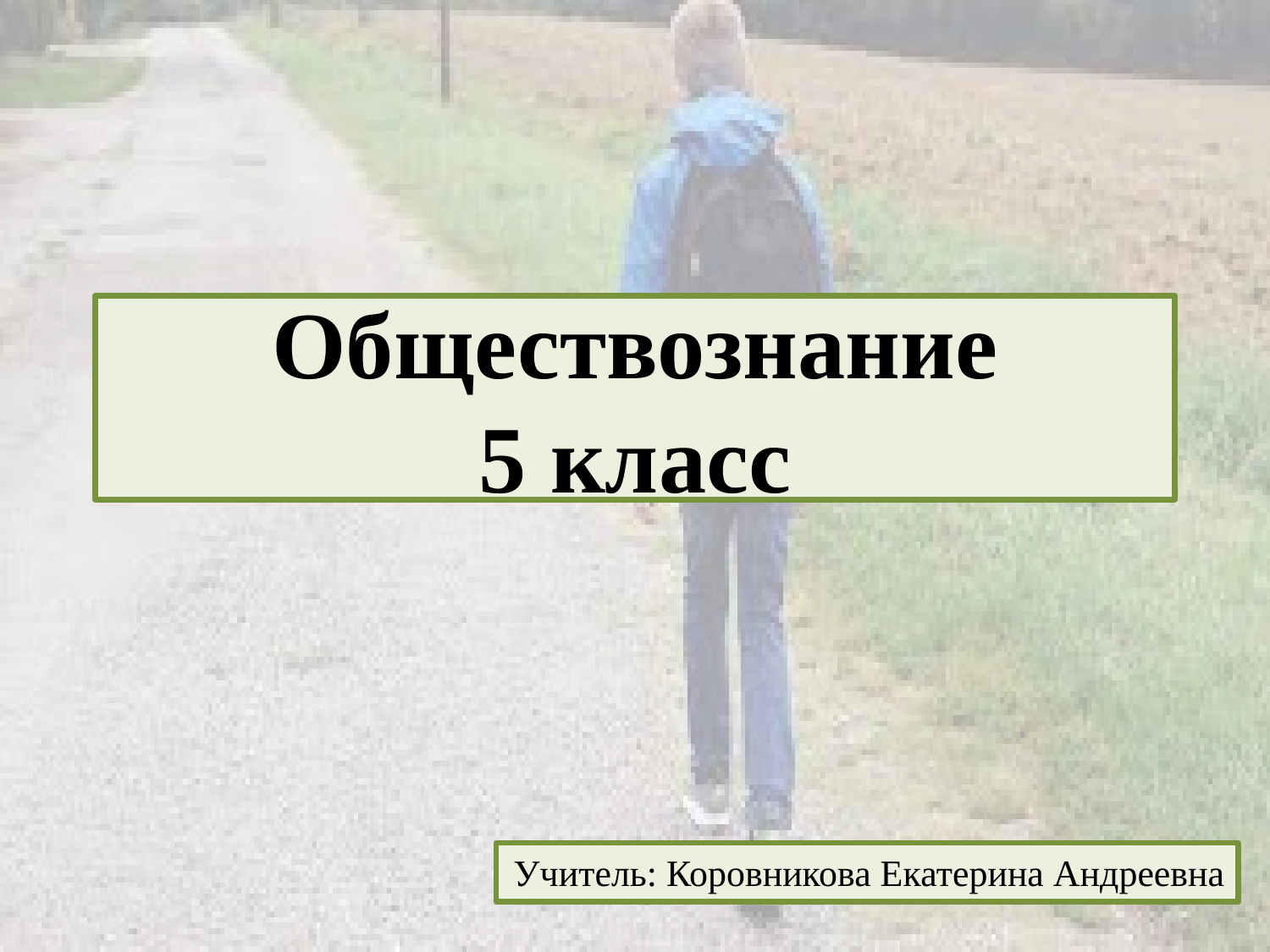

# Обществознание 5 класс
Учитель: Коровникова Екатерина Андреевна